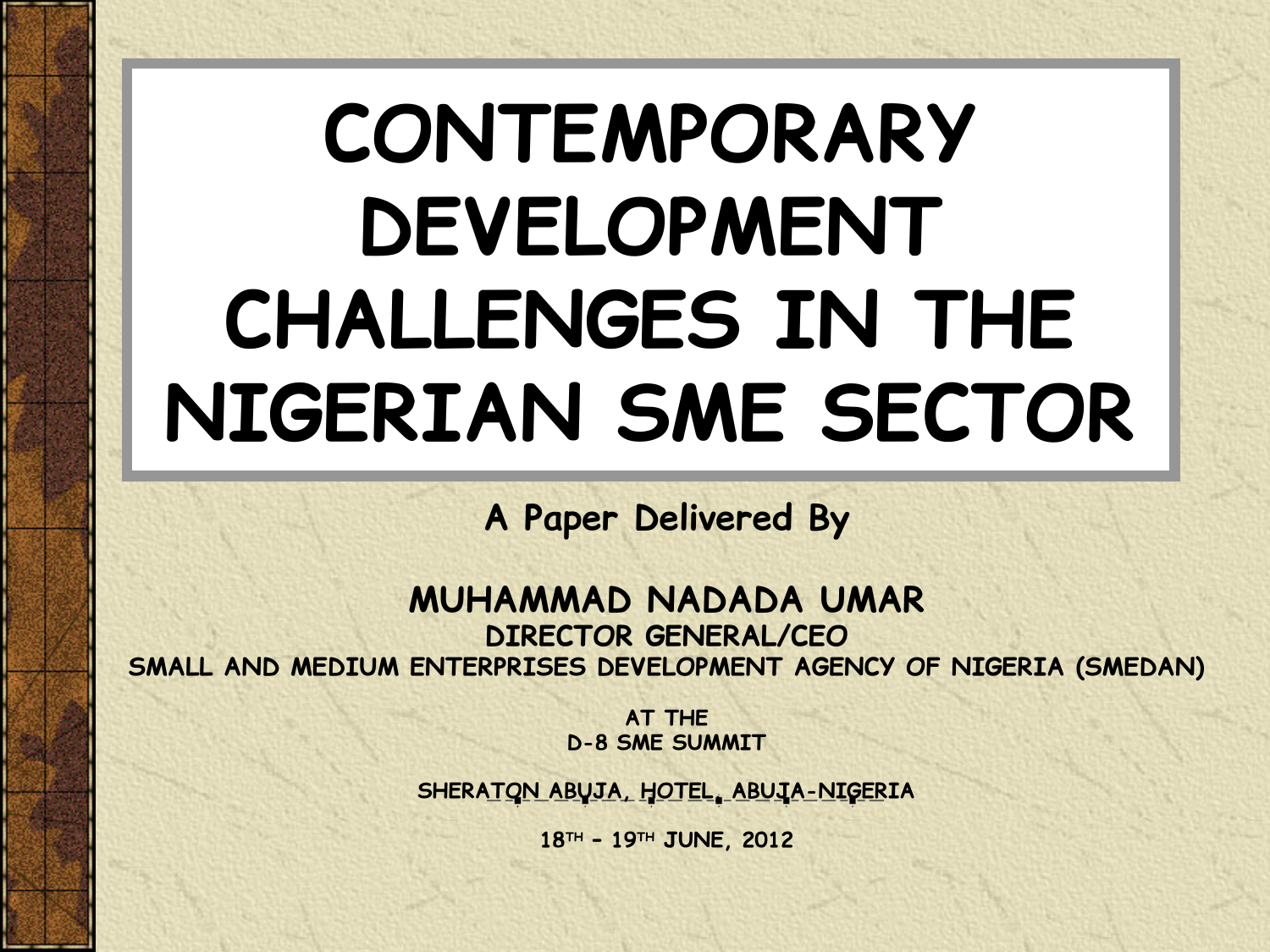

# CONTEMPORARY DEVELOPMENT CHALLENGES IN THE NIGERIAN SME SECTOR
A Paper Delivered By

MUHAMMAD NADADA UMAR
DIRECTOR GENERAL/CEO
SMALL AND MEDIUM ENTERPRISES DEVELOPMENT AGENCY OF NIGERIA (SMEDAN)

AT THE
D-8 SME SUMMIT

SHERATON ABUJA, HOTEL, ABUJA-NIGERIA

18TH – 19TH JUNE, 2012